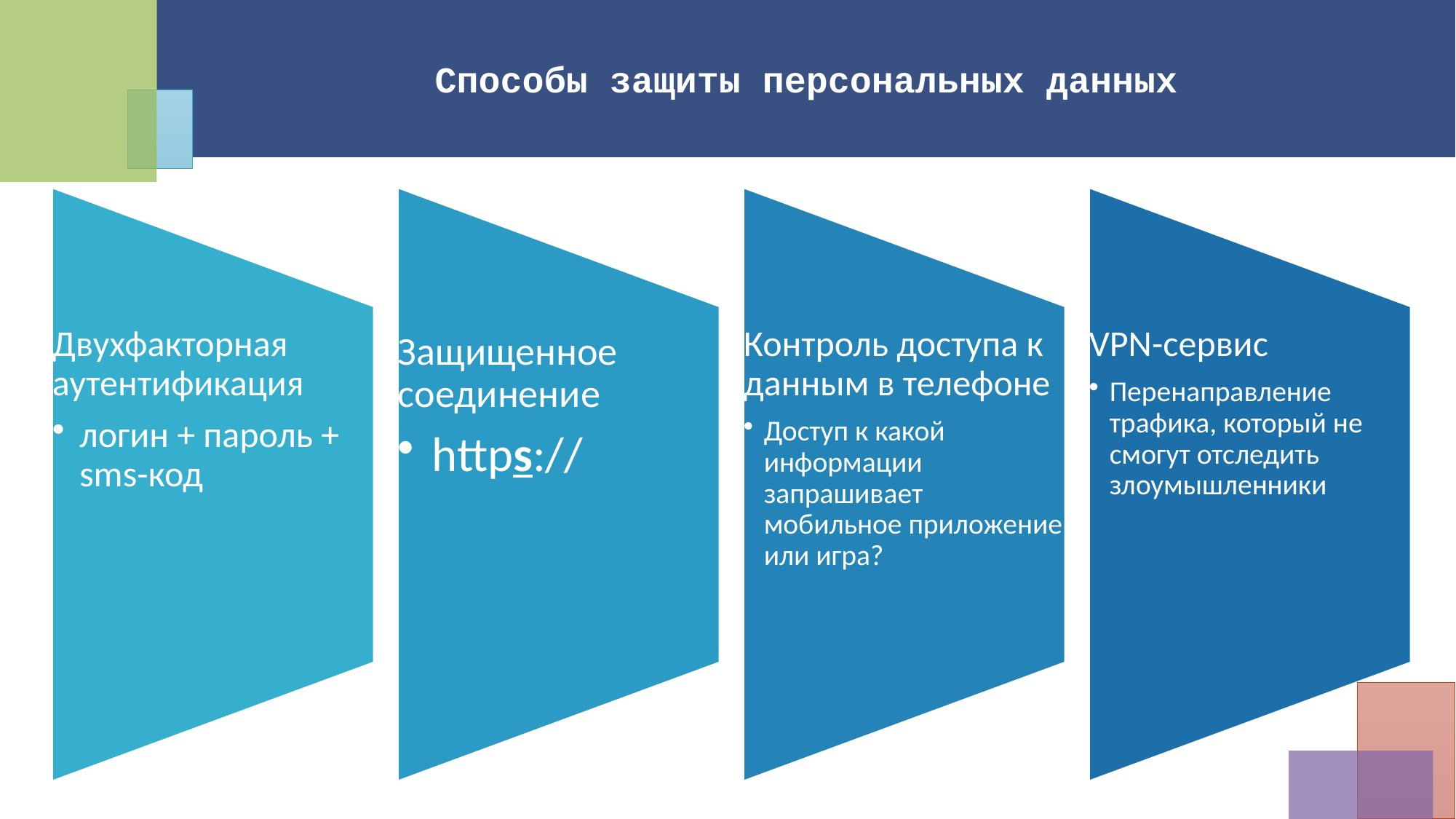

Способы защиты персональных данных

Двухфакторная аутентификация
логин + пароль + sms-код
Защищенное соединение
https://
Контроль доступа к данным в телефоне
Доступ к какой информации запрашивает мобильное приложение или игра?
VPN-сервис
Перенаправление трафика, который не смогут отследить злоумышленники